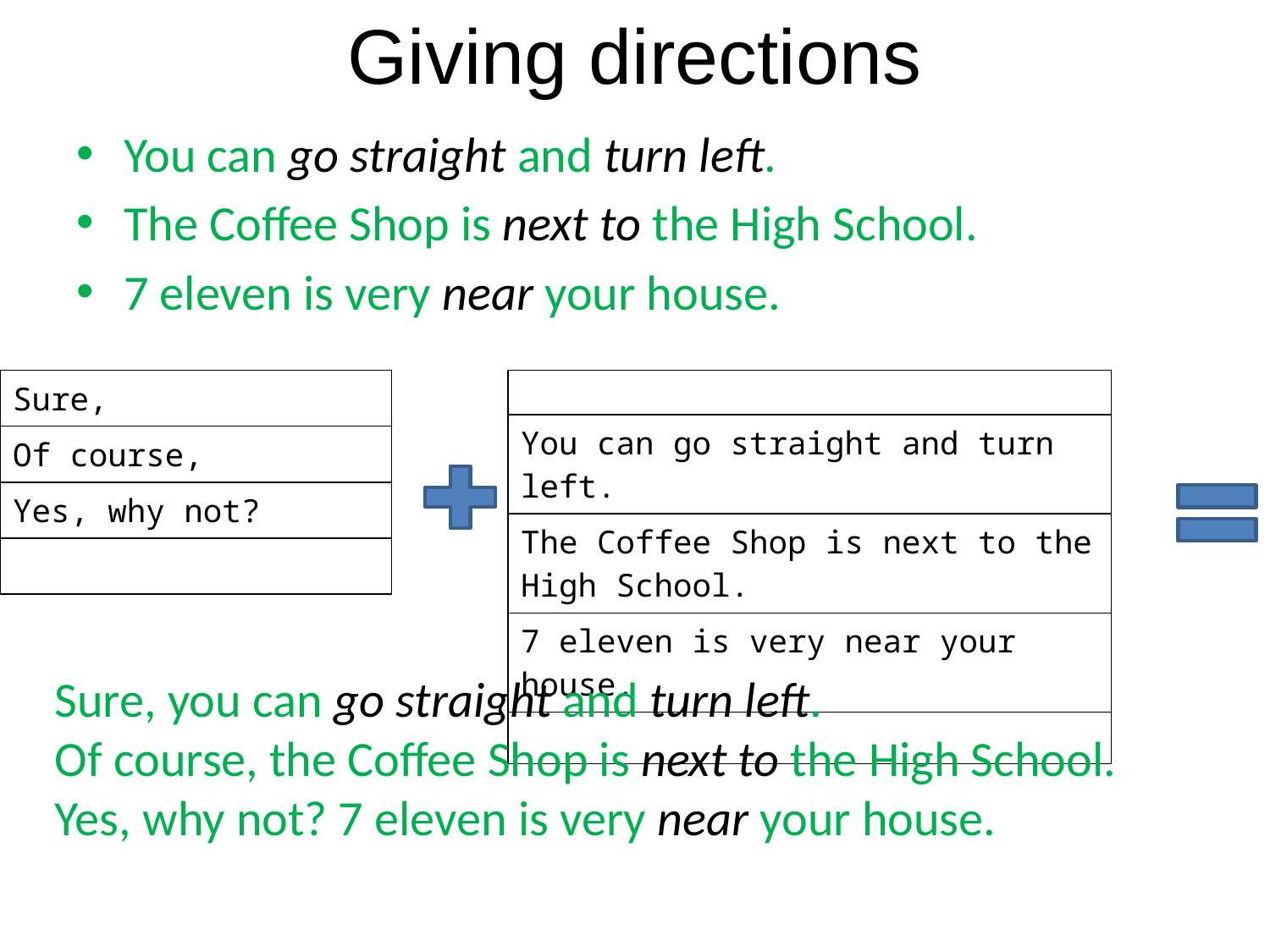

# Giving directions
You can go straight and turn left.
The Coffee Shop is next to the High School.
7 eleven is very near your house.
| Sure, |
| --- |
| Of course, |
| Yes, why not? |
|  |
|  |
| --- |
| You can go straight and turn left. |
| The Coffee Shop is next to the High School. |
| 7 eleven is very near your house. |
|  |

Sure, you can go straight and turn left.
Of course, the Coffee Shop is next to the High School.
Yes, why not? 7 eleven is very near your house.